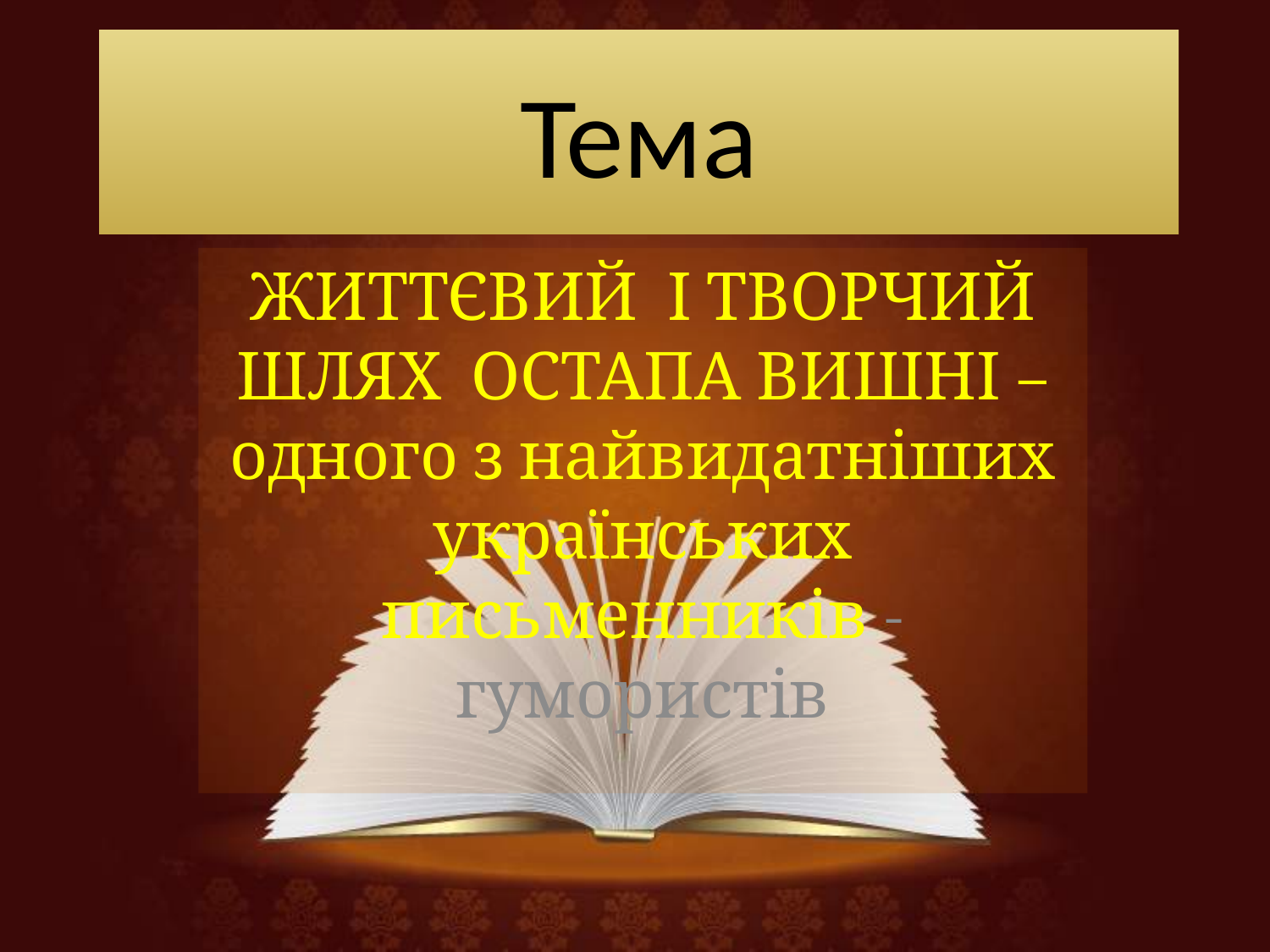

# Тема
ЖИТТЄВИЙ  І ТВОРЧИЙ ШЛЯХ  ОСТАПА ВИШНІ – одного з найвидатніших українських письменників - гумористів